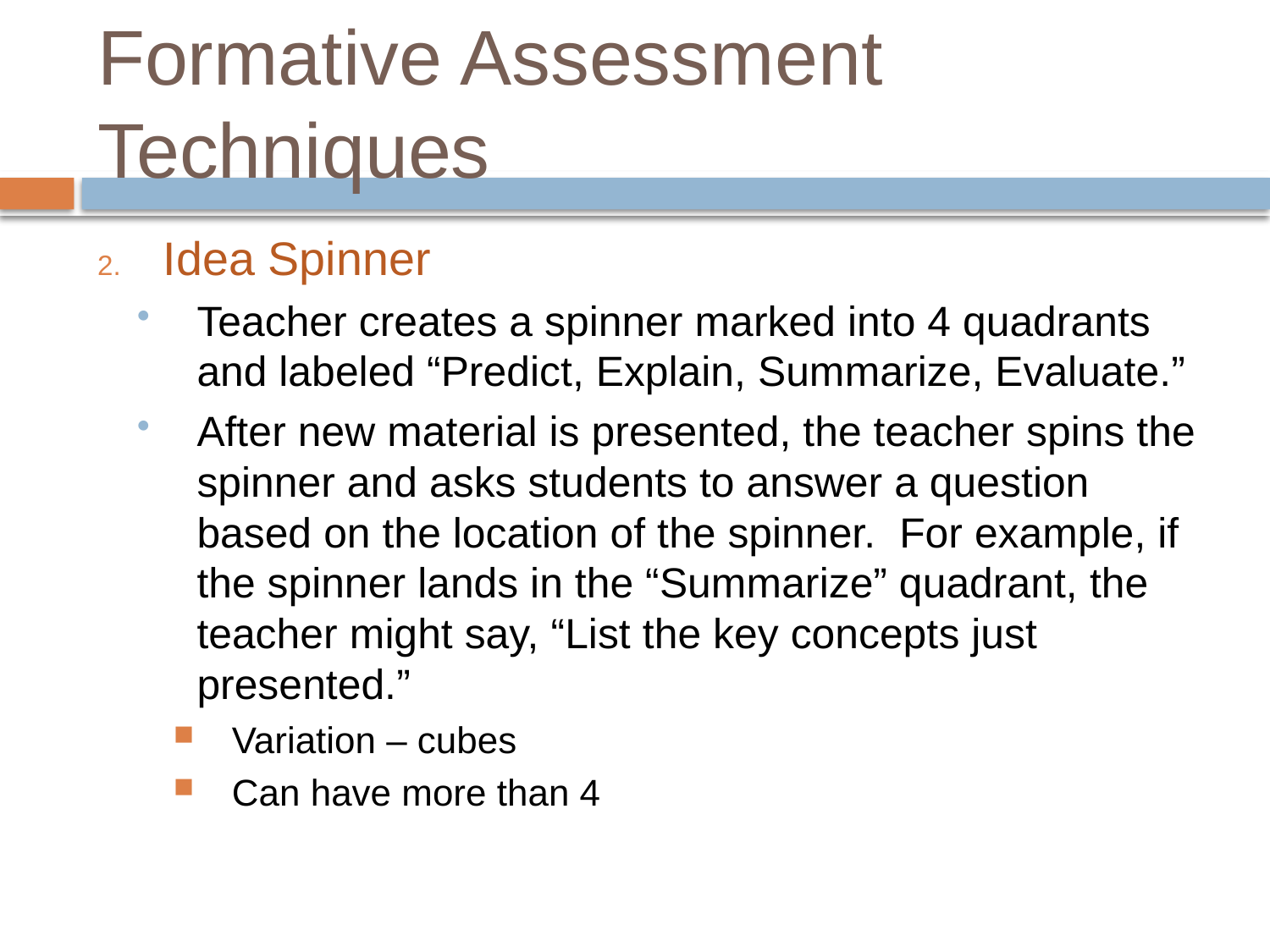

# Formative Assessment Techniques
Idea Spinner
Teacher creates a spinner marked into 4 quadrants and labeled “Predict, Explain, Summarize, Evaluate.”
After new material is presented, the teacher spins the spinner and asks students to answer a question based on the location of the spinner.  For example, if the spinner lands in the “Summarize” quadrant, the teacher might say, “List the key concepts just presented.”
Variation – cubes
Can have more than 4